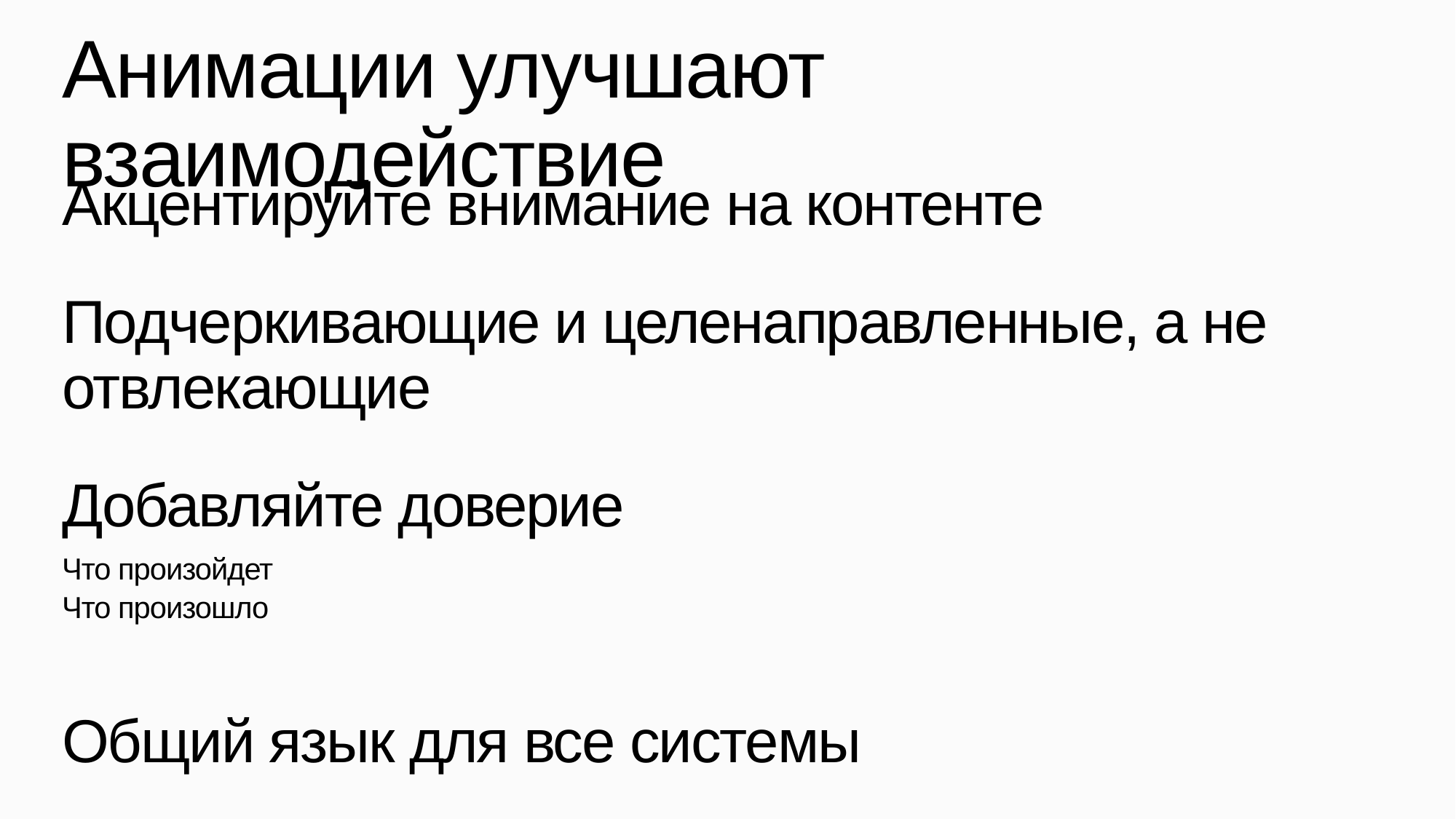

# Анимации улучшают взаимодействие
Акцентируйте внимание на контенте

Подчеркивающие и целенаправленные, а не отвлекающие

Добавляйте доверие
Что произойдет
Что произошло

Общий язык для все системы